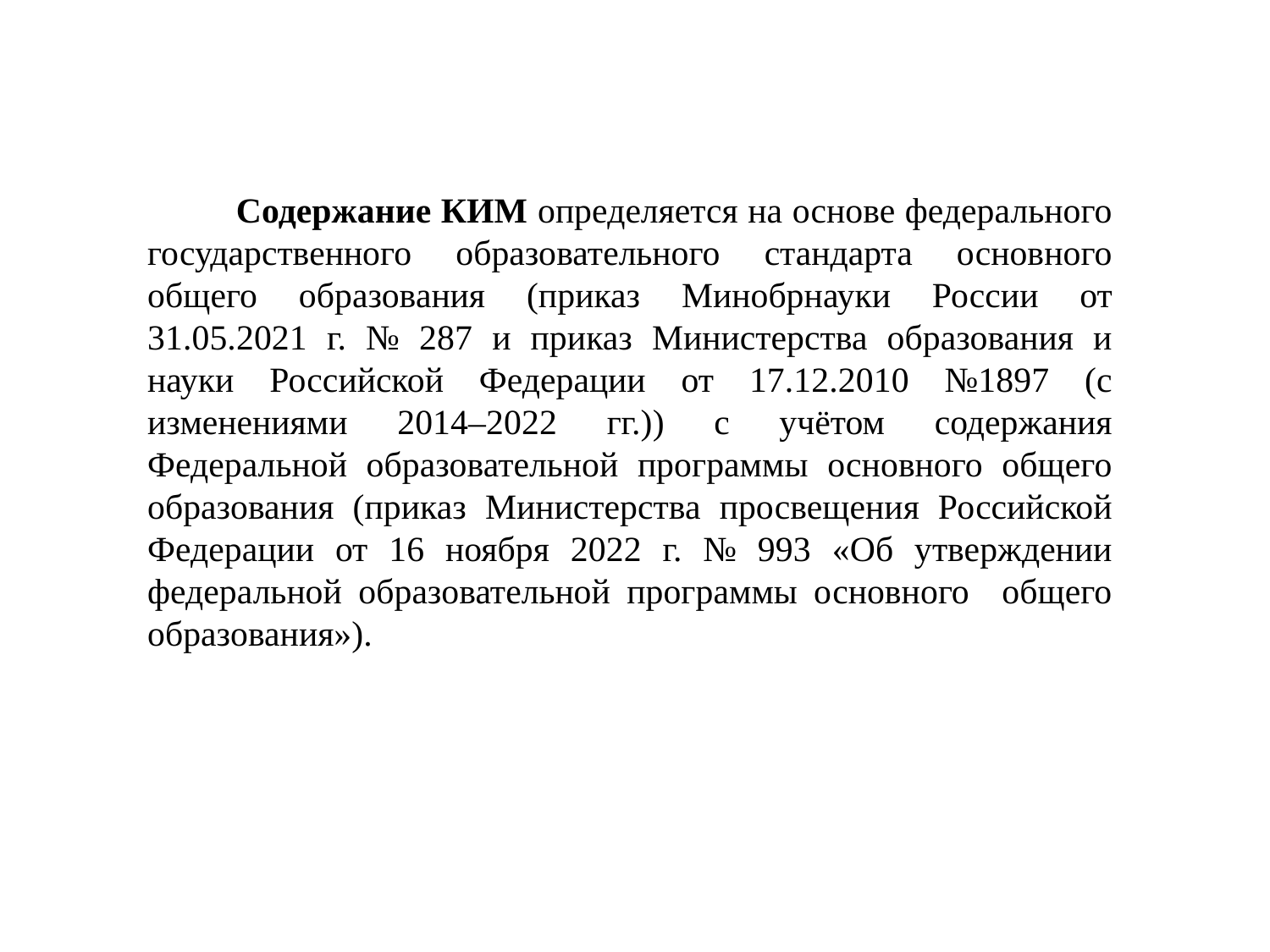

Содержание КИМ определяется на основе федерального государственного образовательного стандарта основного общего образования (приказ Минобрнауки России от 31.05.2021 г. № 287 и приказ Министерства образования и науки Российской Федерации от 17.12.2010 №1897 (с изменениями 2014–2022 гг.)) с учётом содержания Федеральной образовательной программы основного общего образования (приказ Министерства просвещения Российской Федерации от 16 ноября 2022 г. № 993 «Об утверждении федеральной образовательной программы основного  общего образования»).